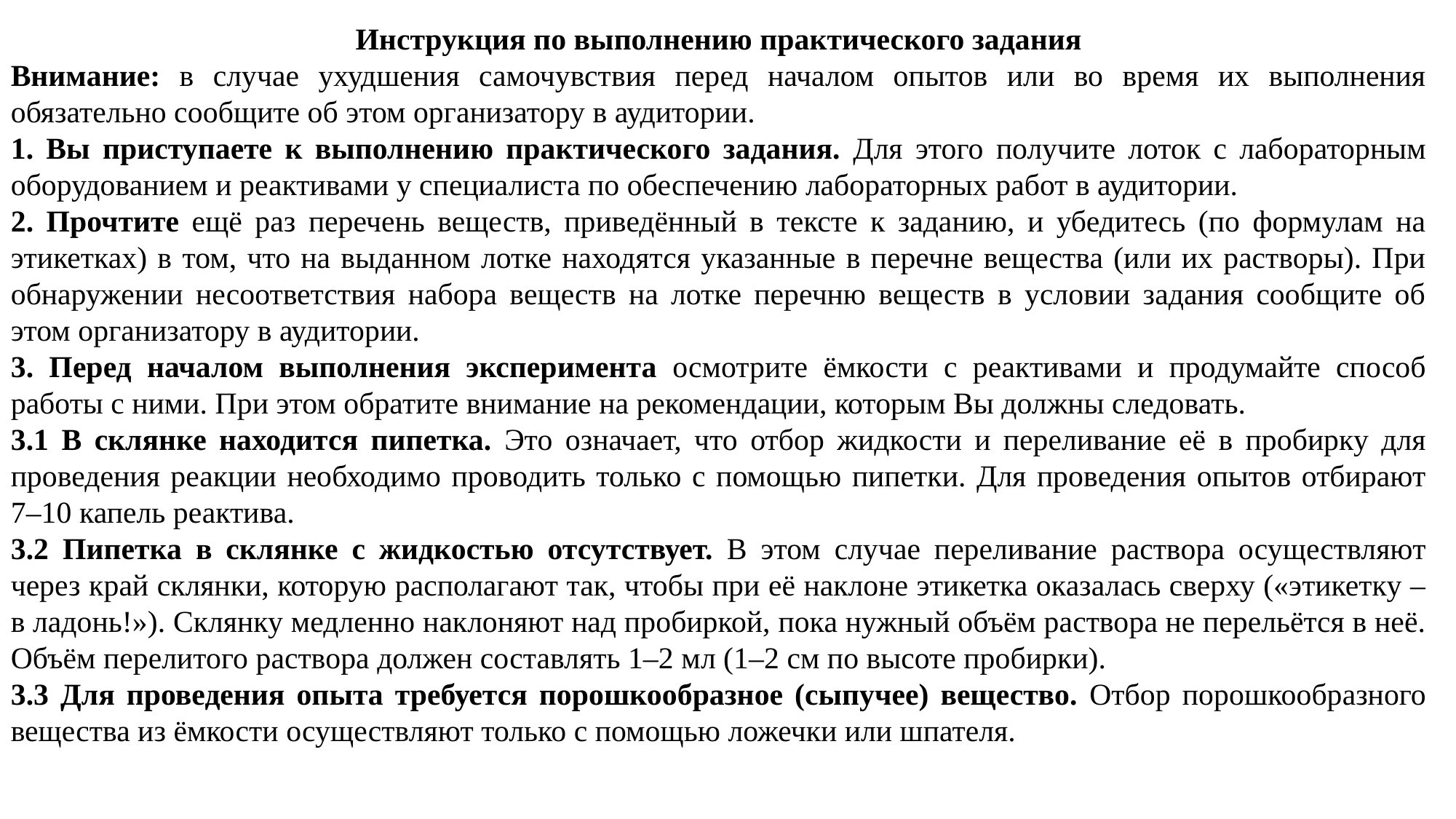

Инструкция по выполнению практического задания
Внимание: в случае ухудшения самочувствия перед началом опытов или во время их выполнения обязательно сообщите об этом организатору в аудитории.
1. Вы приступаете к выполнению практического задания. Для этого получите лоток с лабораторным оборудованием и реактивами у специалиста по обеспечению лабораторных работ в аудитории.
2. Прочтите ещё раз перечень веществ, приведённый в тексте к заданию, и убедитесь (по формулам на этикетках) в том, что на выданном лотке находятся указанные в перечне вещества (или их растворы). При обнаружении несоответствия набора веществ на лотке перечню веществ в условии задания сообщите об этом организатору в аудитории.
3. Перед началом выполнения эксперимента осмотрите ёмкости с реактивами и продумайте способ работы с ними. При этом обратите внимание на рекомендации, которым Вы должны следовать.
3.1 В склянке находится пипетка. Это означает, что отбор жидкости и переливание её в пробирку для проведения реакции необходимо проводить только с помощью пипетки. Для проведения опытов отбирают 7–10 капель реактива.
3.2 Пипетка в склянке с жидкостью отсутствует. В этом случае переливание раствора осуществляют через край склянки, которую располагают так, чтобы при её наклоне этикетка оказалась сверху («этикетку – в ладонь!»). Склянку медленно наклоняют над пробиркой, пока нужный объём раствора не перельётся в неё. Объём перелитого раствора должен составлять 1–2 мл (1–2 см по высоте пробирки).
3.3 Для проведения опыта требуется порошкообразное (сыпучее) вещество. Отбор порошкообразного вещества из ёмкости осуществляют только с помощью ложечки или шпателя.